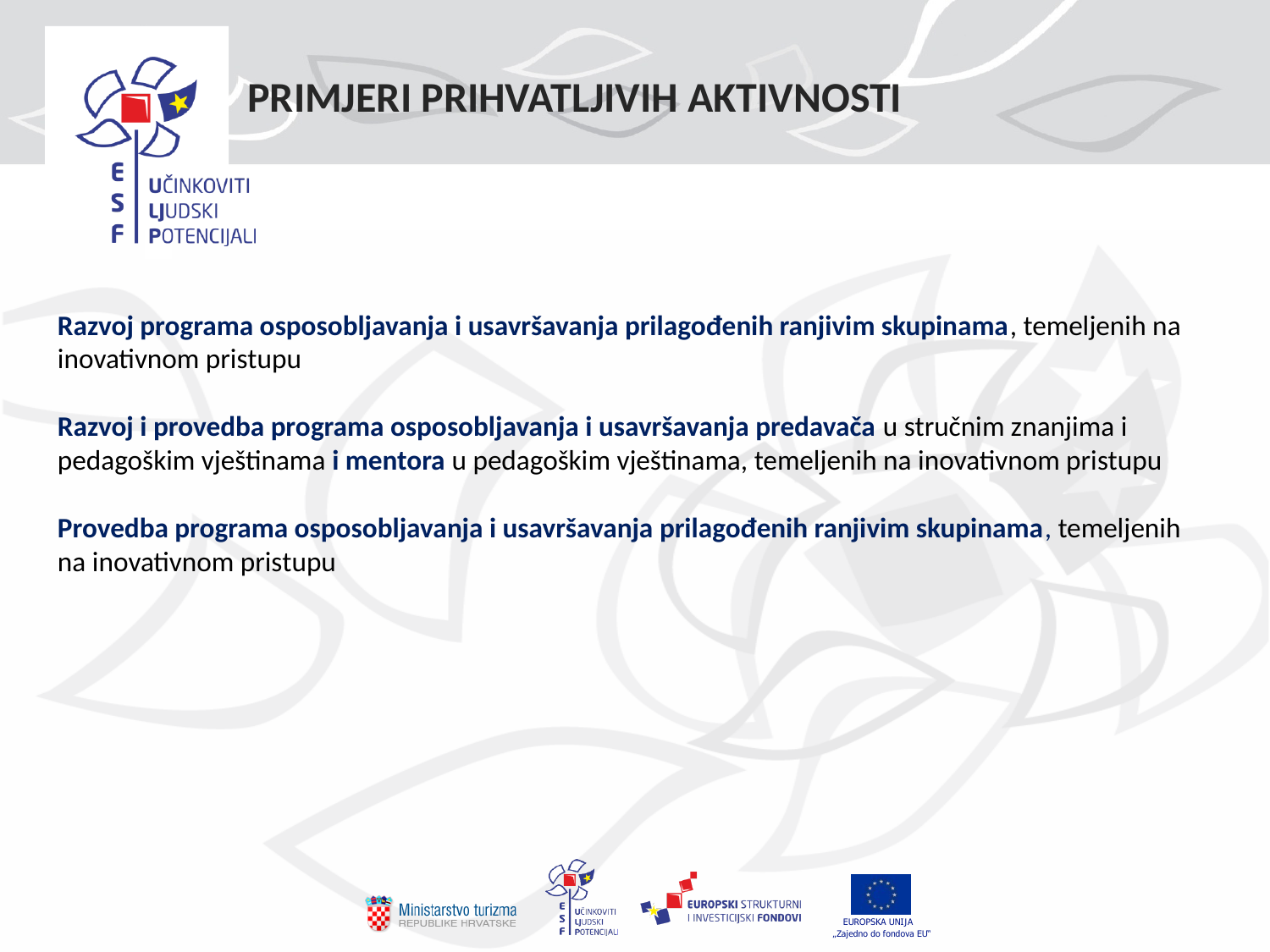

PRIMJERI PRIHVATLJIVIH AKTIVNOSTI
Razvoj programa osposobljavanja i usavršavanja prilagođenih ranjivim skupinama, temeljenih na inovativnom pristupu

Razvoj i provedba programa osposobljavanja i usavršavanja predavača u stručnim znanjima i pedagoškim vještinama i mentora u pedagoškim vještinama, temeljenih na inovativnom pristupu

Provedba programa osposobljavanja i usavršavanja prilagođenih ranjivim skupinama, temeljenih na inovativnom pristupu